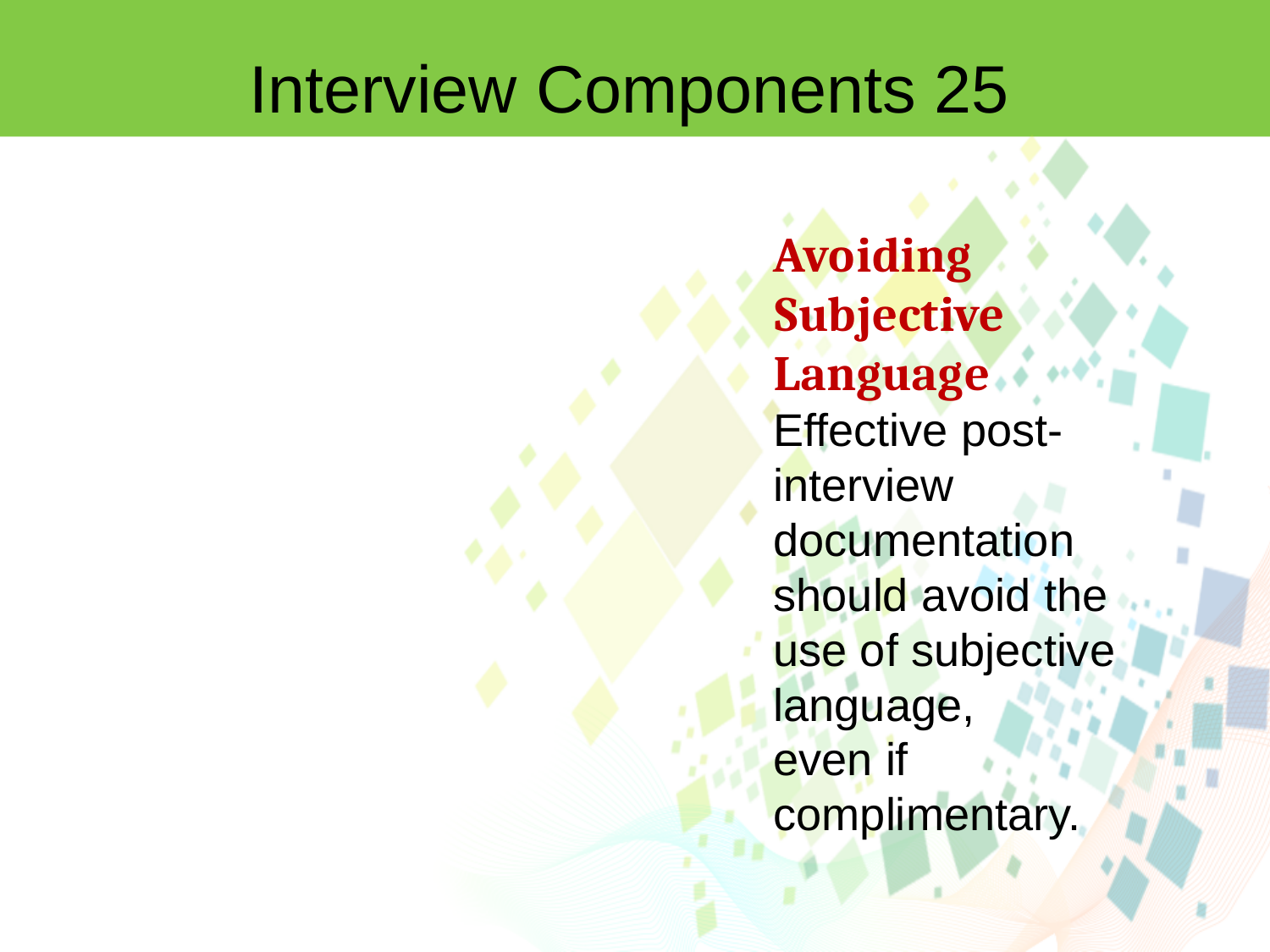

Interview Components 25
Avoiding Subjective Language
Effective post-interview documentation should avoid the use of subjective language,
even if complimentary.